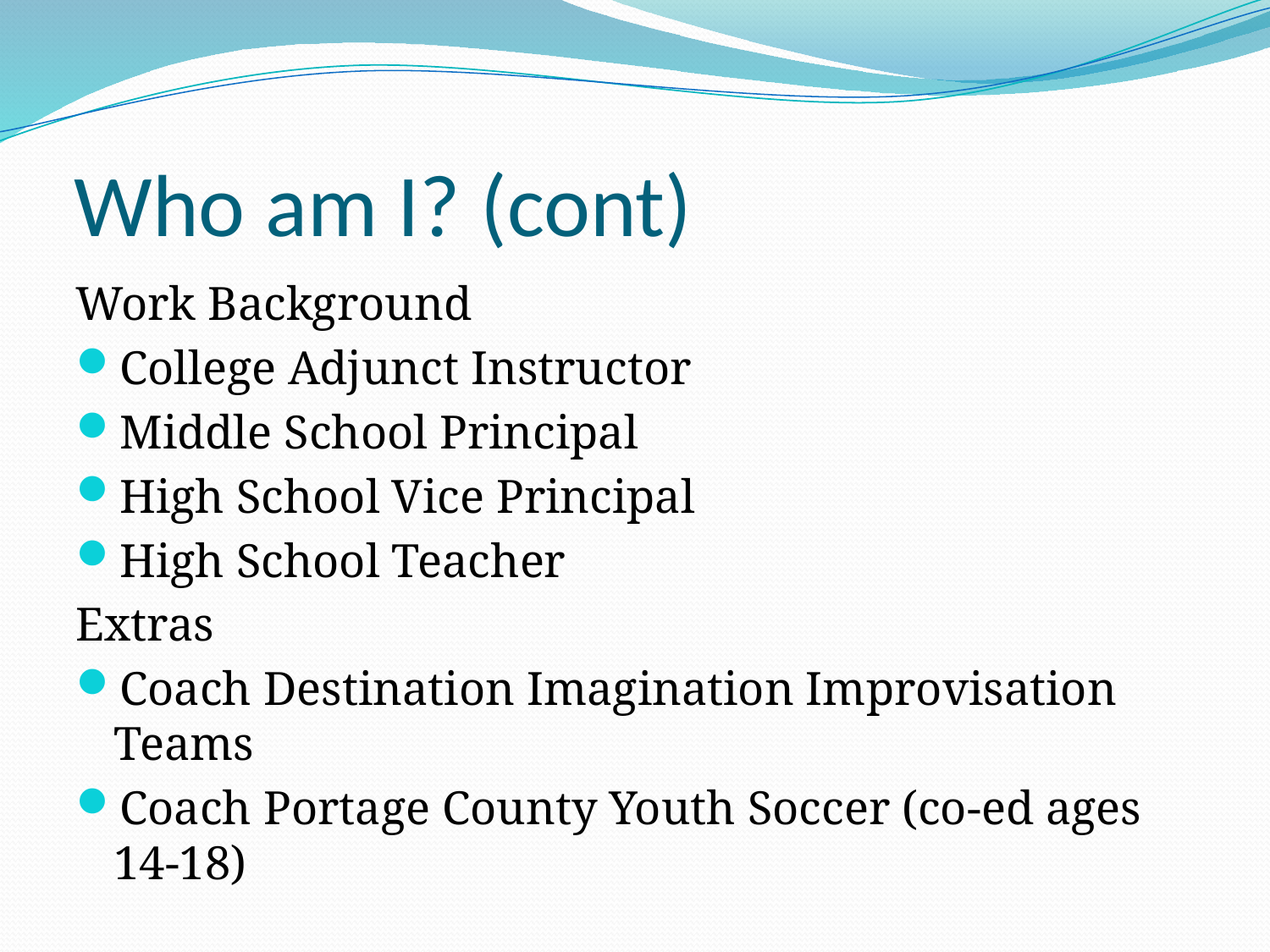

# Who am I? (cont)
Work Background
College Adjunct Instructor
Middle School Principal
High School Vice Principal
High School Teacher
Extras
Coach Destination Imagination Improvisation Teams
Coach Portage County Youth Soccer (co-ed ages 14-18)